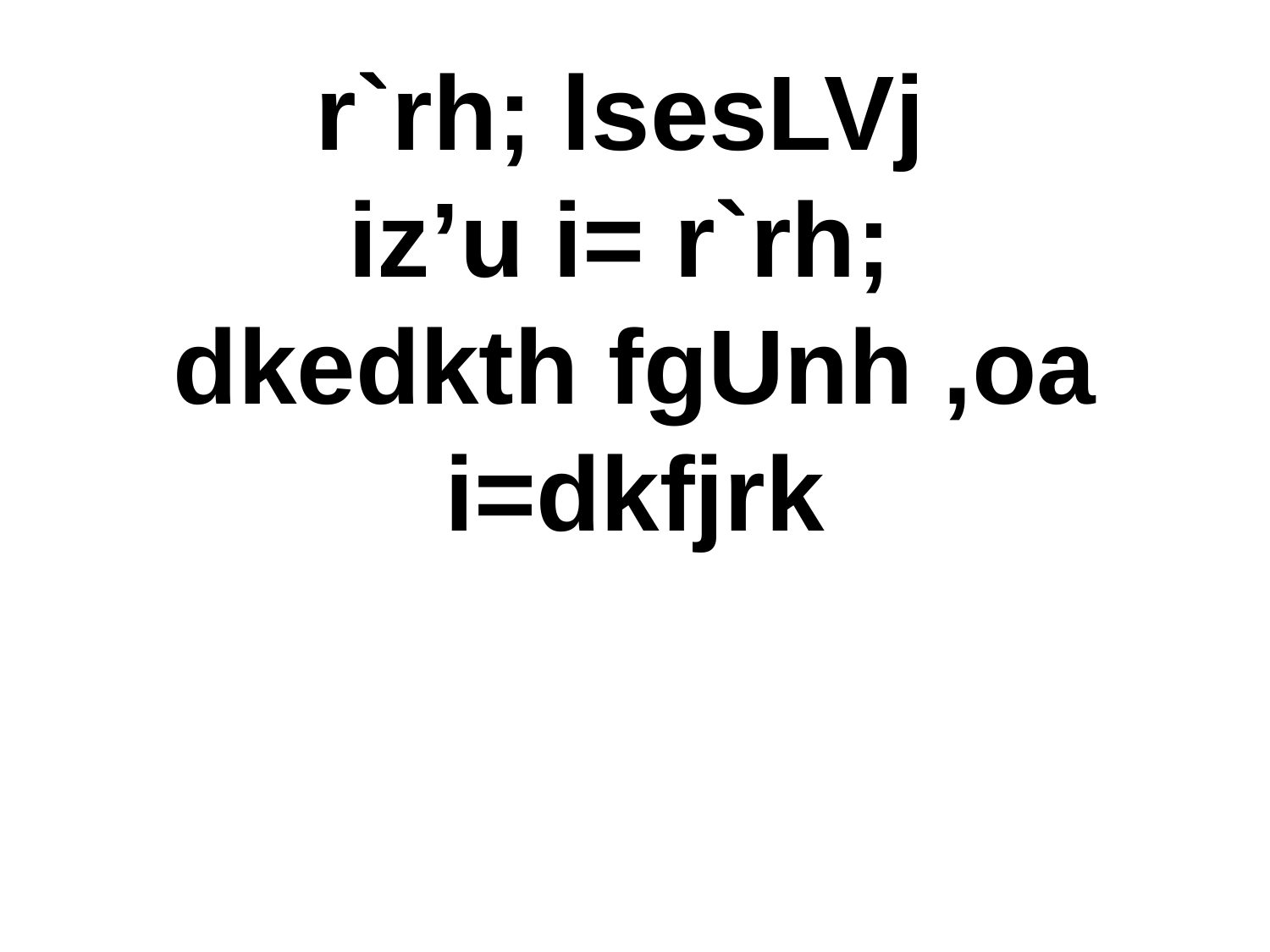

r`rh; lsesLVj
iz’u i= r`rh;
dkedkth fgUnh ,oa i=dkfjrk